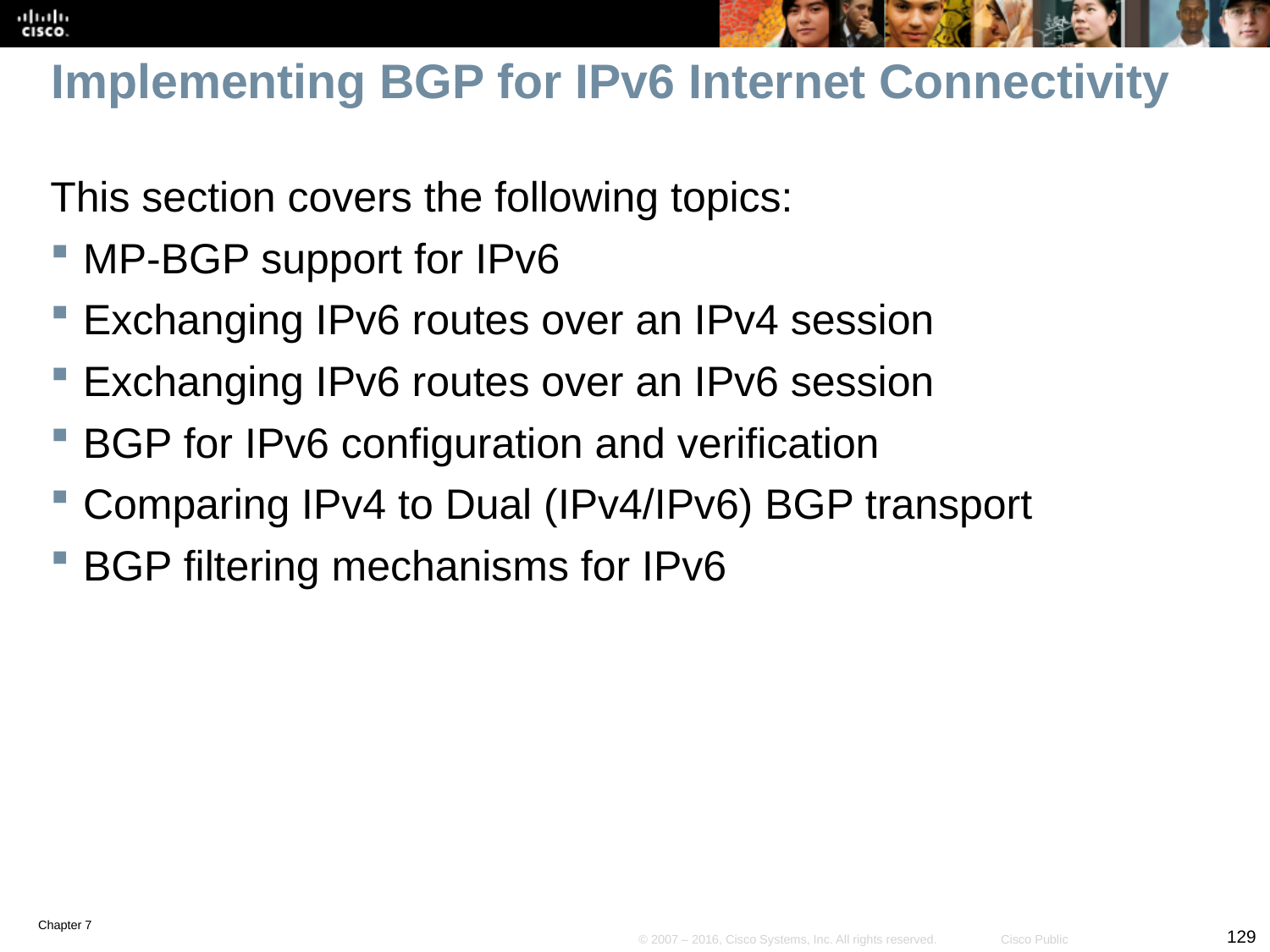

# Implementing BGP for IPv6 Internet Connectivity
This section covers the following topics:
MP-BGP support for IPv6
Exchanging IPv6 routes over an IPv4 session
Exchanging IPv6 routes over an IPv6 session
BGP for IPv6 configuration and verification
Comparing IPv4 to Dual (IPv4/IPv6) BGP transport
BGP filtering mechanisms for IPv6